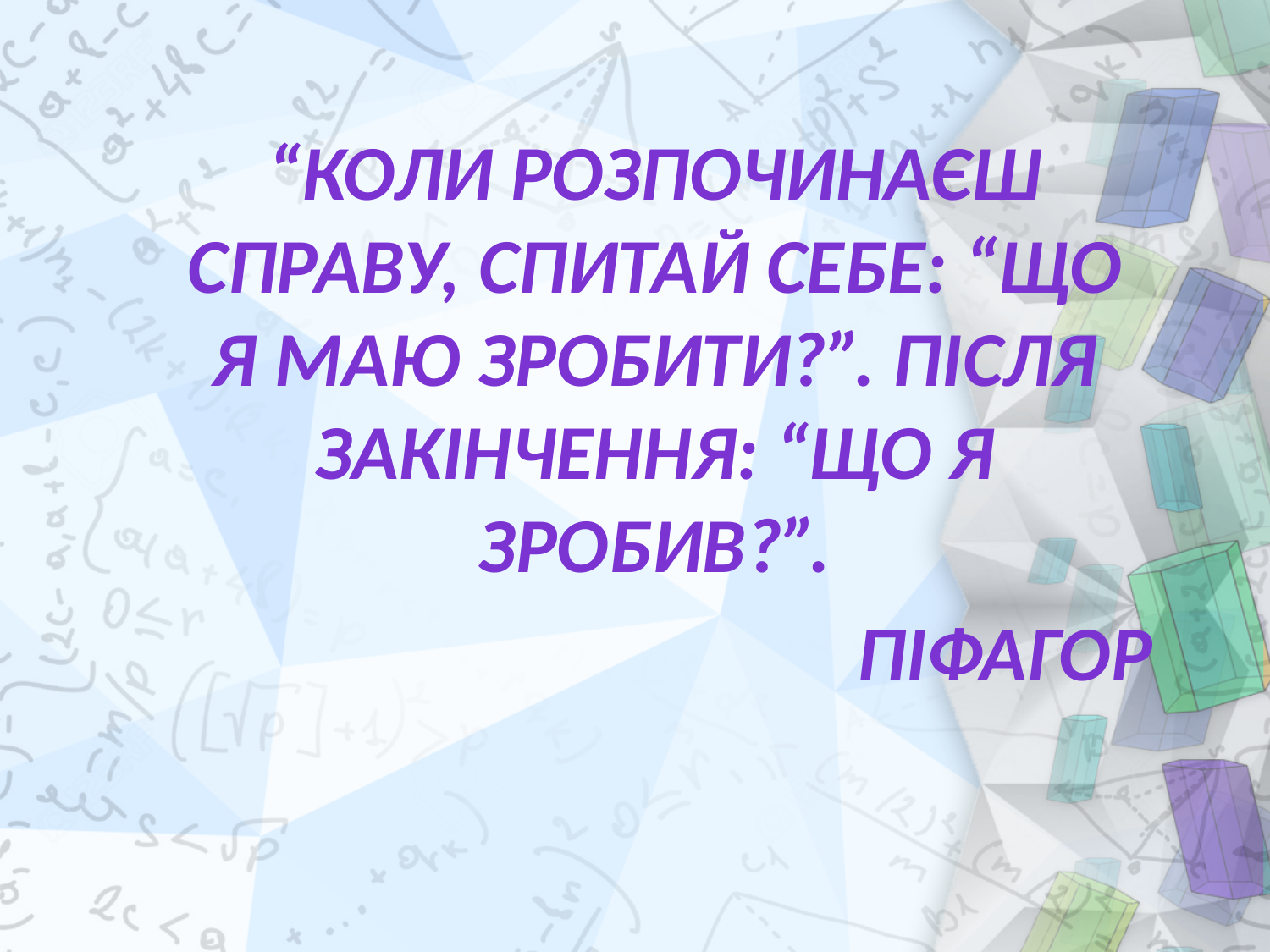

“Коли розпочинаєш справу, спитай себе: “Що я маю зробити?”. Після закінчення: “Що я зробив?”.
Піфагор